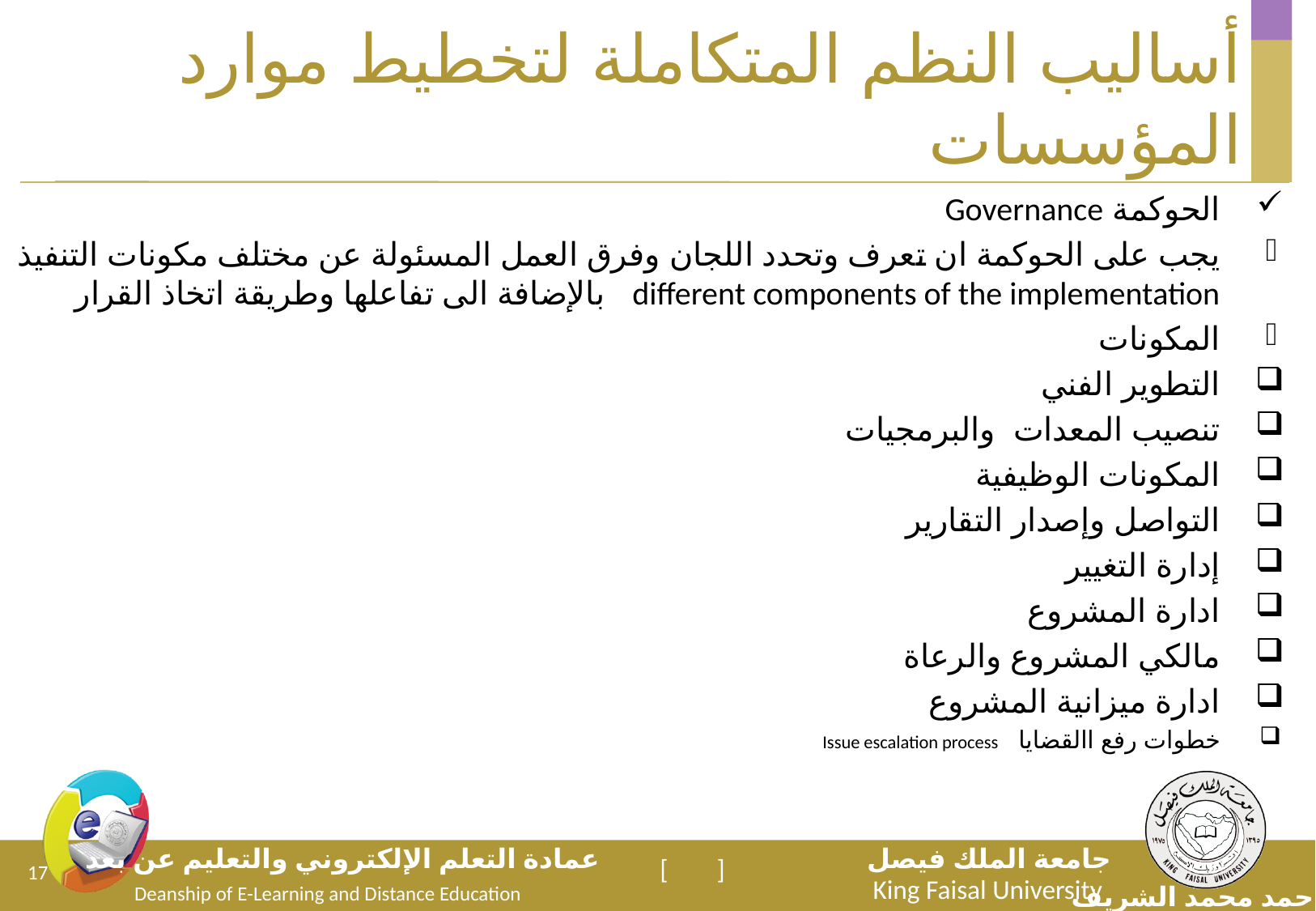

أساليب النظم المتكاملة لتخطيط موارد المؤسسات
الحوكمة Governance
يجب على الحوكمة ان تعرف وتحدد اللجان وفرق العمل المسئولة عن مختلف مكونات التنفيذ different components of the implementation   بالإضافة الى تفاعلها وطريقة اتخاذ القرار
المكونات
التطوير الفني
تنصيب المعدات  والبرمجيات
المكونات الوظيفية
التواصل وإصدار التقارير
إدارة التغيير
ادارة المشروع
مالكي المشروع والرعاة
ادارة ميزانية المشروع
خطوات رفع االقضايا   Issue escalation process

17